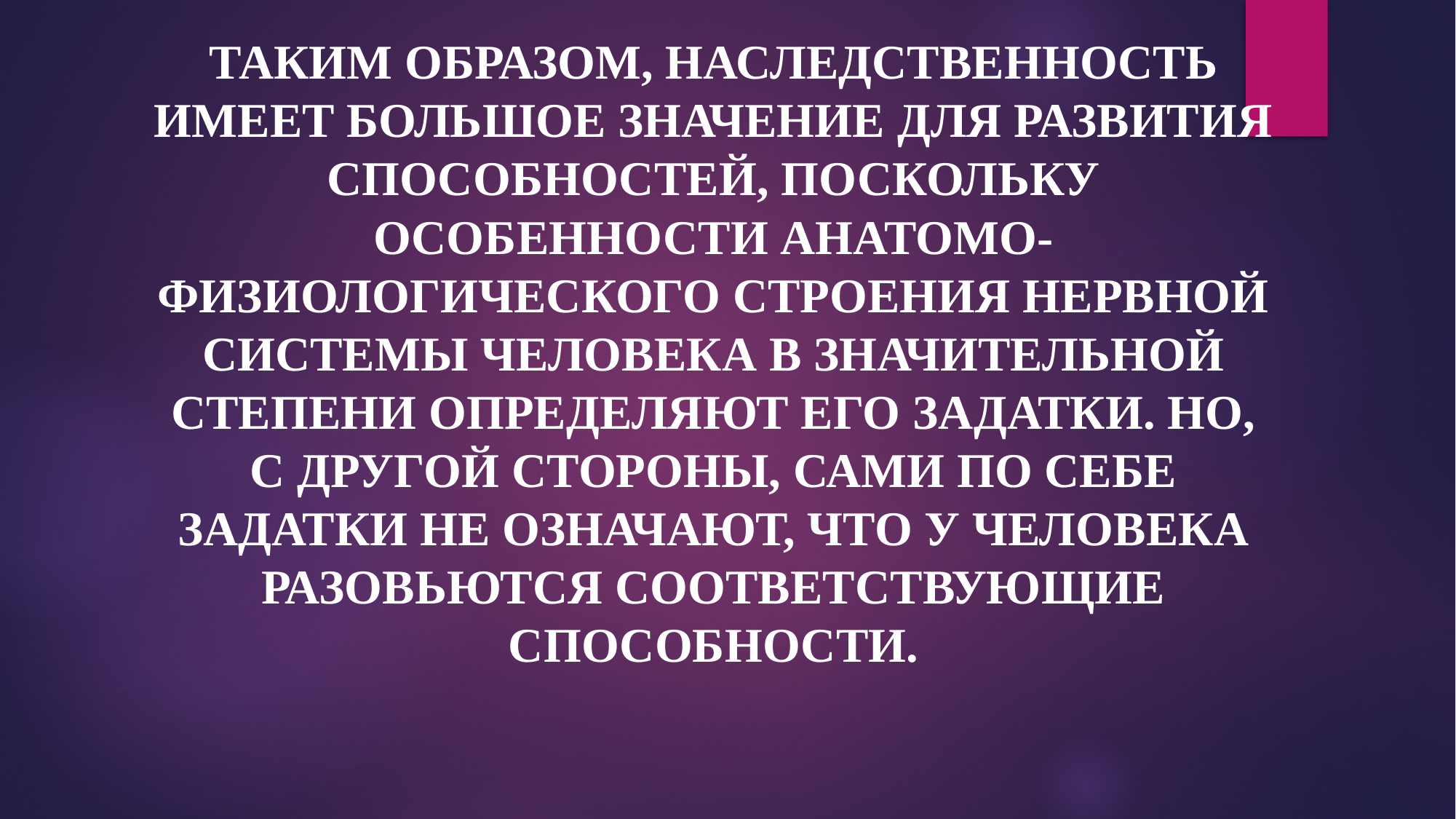

Таким образом, наследственность имеет большое значение для развития способностей, поскольку особенности анатомо-физиологического строения нервной системы человека в значительной степени определяют его задатки. Но, с другой стороны, сами по себе задатки не означают, что у человека разовьются соответствующие способности.